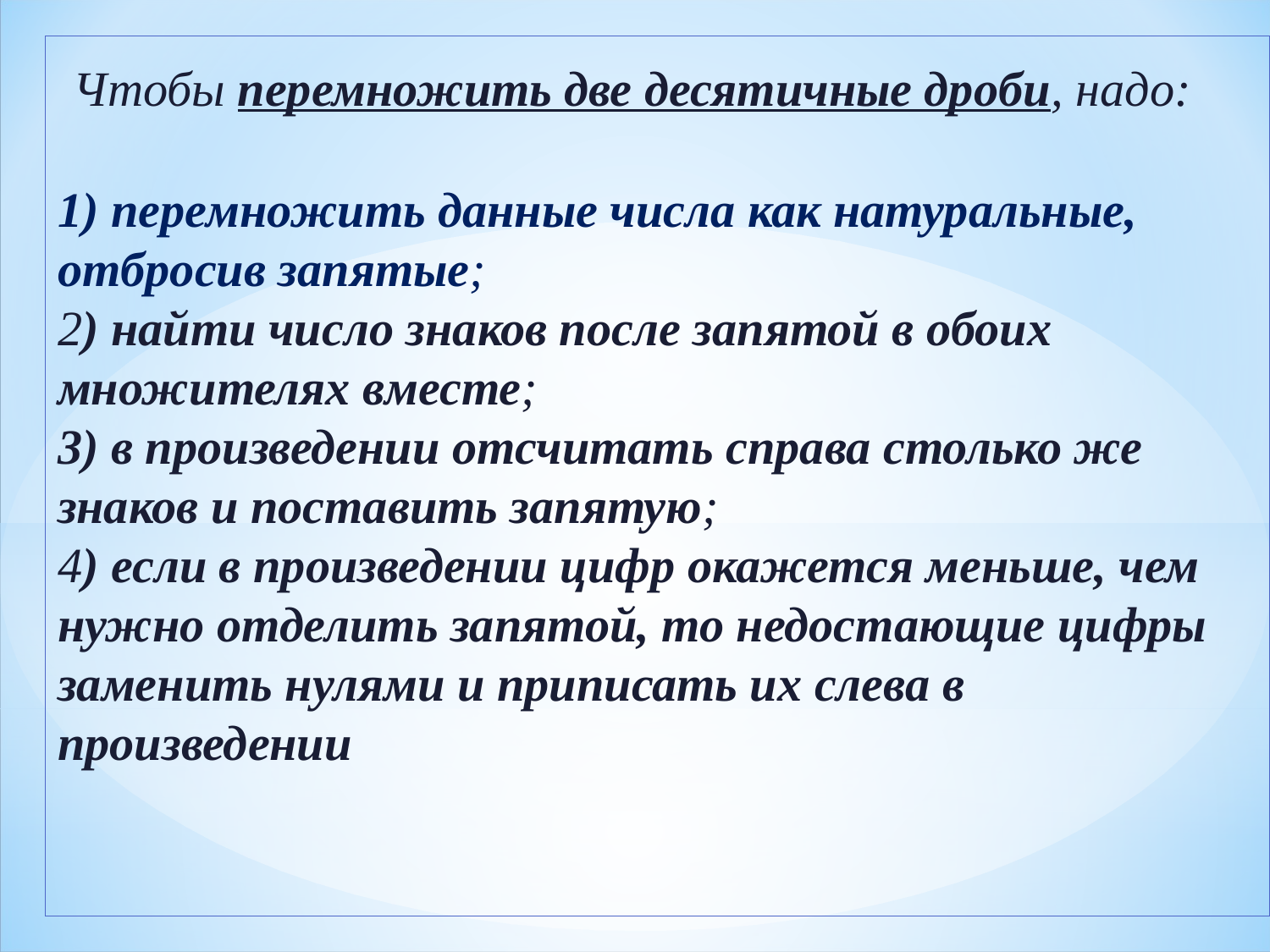

Чтобы перемножить две десятичные дроби, надо: 
1) перемножить данные числа как натуральные, отбросив запятые; 
2) найти число знаков после запятой в обоих множителях вместе; 
3) в произведении отсчитать справа столько же знаков и поставить запятую; 
4) если в произведении цифр окажется меньше, чем нужно отделить запятой, то недостающие цифры заменить нулями и приписать их слева в произведении